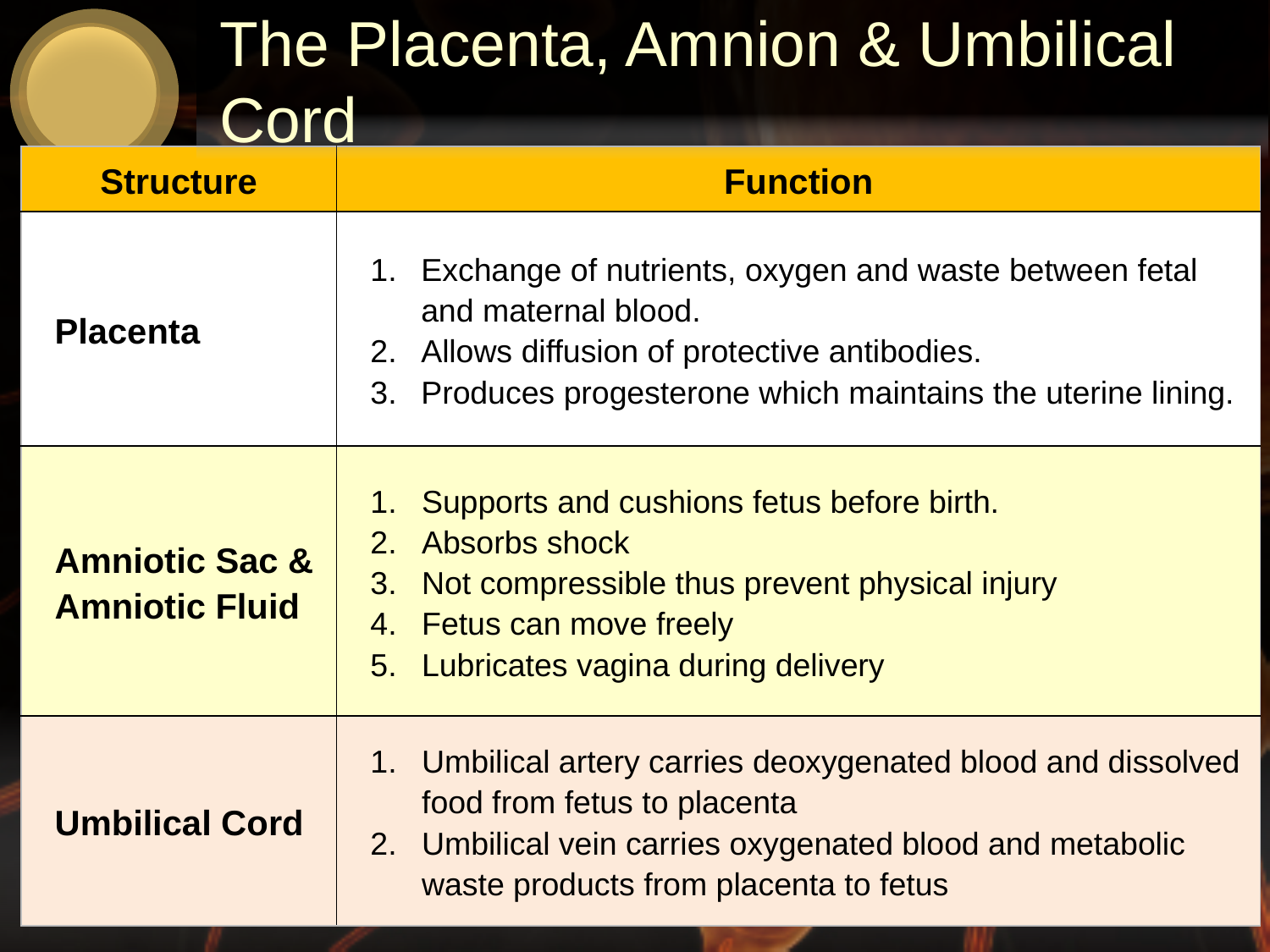

# The Placenta, Amnion & Umbilical Cord
| Structure | Function |
| --- | --- |
| Placenta | Exchange of nutrients, oxygen and waste between fetal and maternal blood. Allows diffusion of protective antibodies. Produces progesterone which maintains the uterine lining. |
| Amniotic Sac & Amniotic Fluid | Supports and cushions fetus before birth. Absorbs shock Not compressible thus prevent physical injury Fetus can move freely Lubricates vagina during delivery |
| Umbilical Cord | Umbilical artery carries deoxygenated blood and dissolved food from fetus to placenta Umbilical vein carries oxygenated blood and metabolic waste products from placenta to fetus |